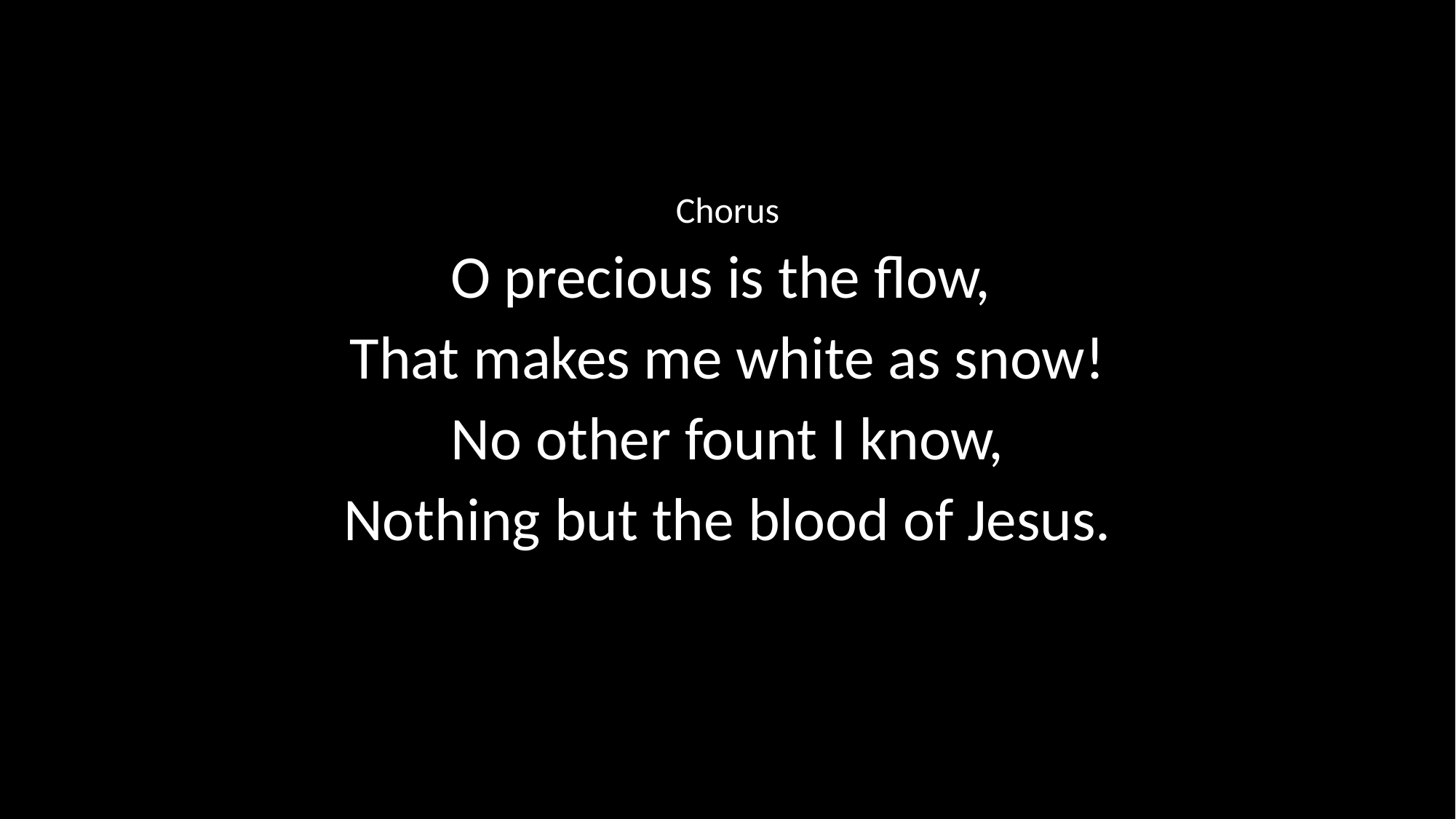

Chorus
O precious is the flow,
That makes me white as snow!
No other fount I know,
Nothing but the blood of Jesus.